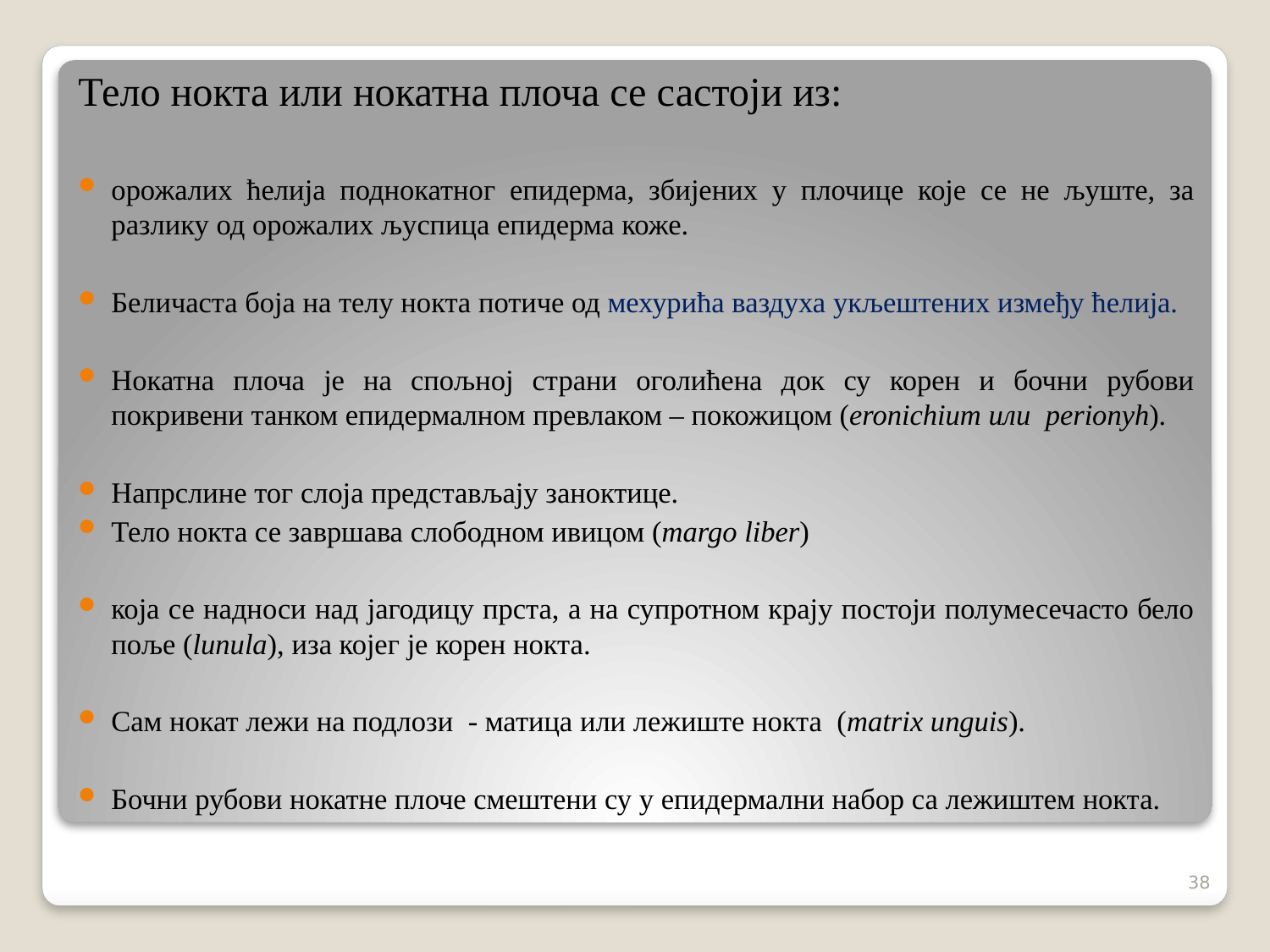

Тело нокта или нокатна плоча се састоји из:

орожалих ћелија поднокатног епидерма, збијених у плочице које се не љуште, за разлику од орожалих љуспица епидерма коже.

Беличаста боја на телу нокта потиче од мехурића ваздуха укљештених између ћелија.

Нокатна плоча је на спољној страни оголићена док су корен и бочни рубови покривени танком епидермалном превлаком – покожицом (eronichium или  perionyh).

Напрслине тог слоја представљају заноктице.
Тело нокта се завршава слободном ивицом (margo liber)

која се надноси над јагодицу прста, а на супротном крају постоји полумесечасто бело поље (lunula), иза којег је корен нокта.

Сам нокат лежи на подлози  - матица или лежиште нокта  (matrix unguis).

Бочни рубови нокатне плоче смештени су у епидермални набор са лежиштем нокта.

38